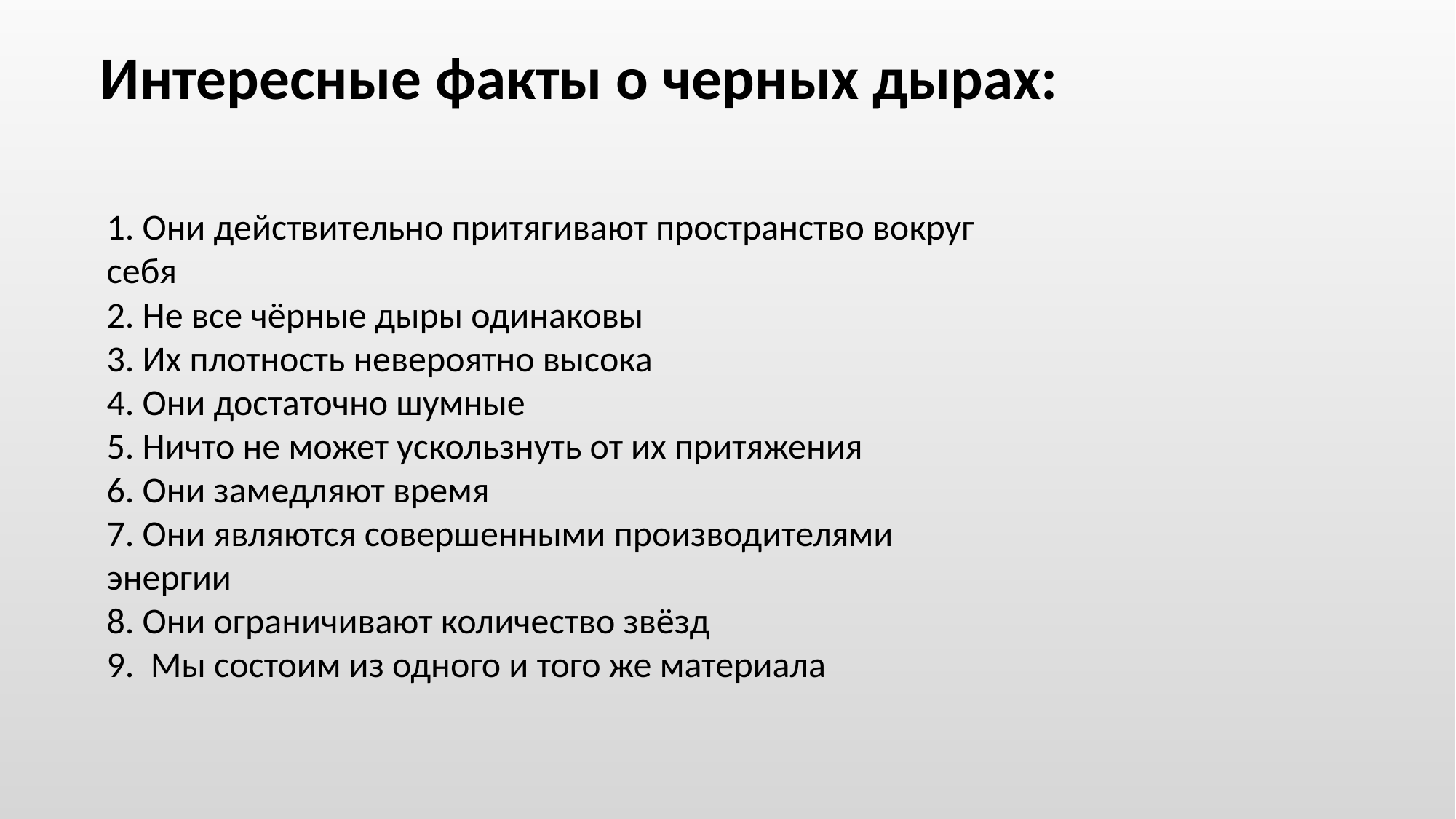

Интересные факты о черных дырах:
1. Они действительно притягивают пространство вокруг себя
2. Не все чёрные дыры одинаковы
3. Их плотность невероятно высока
4. Они достаточно шумные
5. Ничто не может ускользнуть от их притяжения
6. Они замедляют время
7. Они являются совершенными производителями энергии
8. Они ограничивают количество звёзд
9.  Мы состоим из одного и того же материала